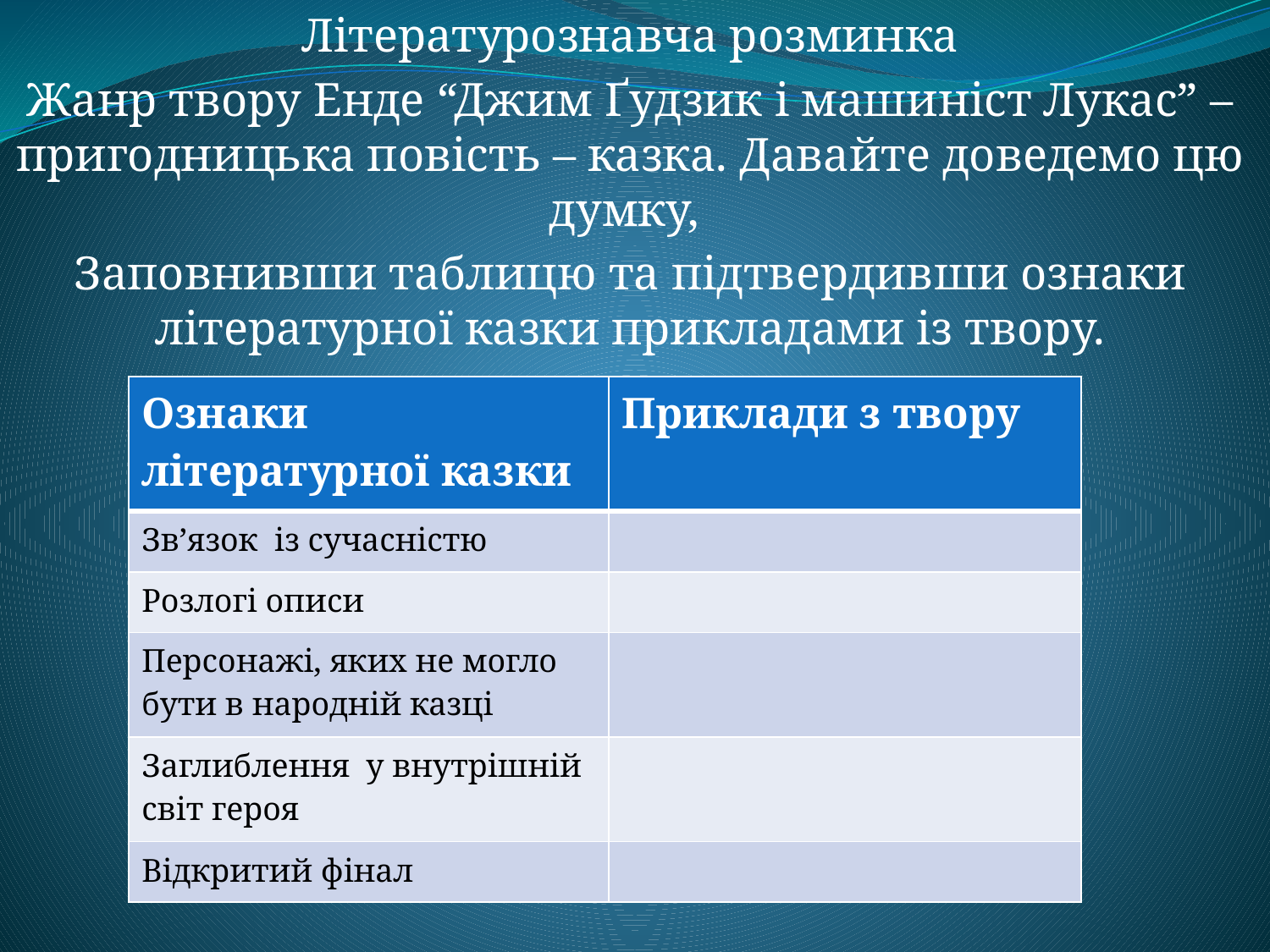

Літературознавча розминка
Жанр твору Енде “Джим Ґудзик і машиніст Лукас” – пригодницька повість – казка. Давайте доведемо цю думку,
Заповнивши таблицю та підтвердивши ознаки літературної казки прикладами із твору.
#
| Ознаки літературної казки | Приклади з твору |
| --- | --- |
| Зв’язок із сучасністю |  |
| Розлогі описи |  |
| Персонажі, яких не могло бути в народній казці |  |
| Заглиблення у внутрішній світ героя |  |
| Відкритий фінал |  |